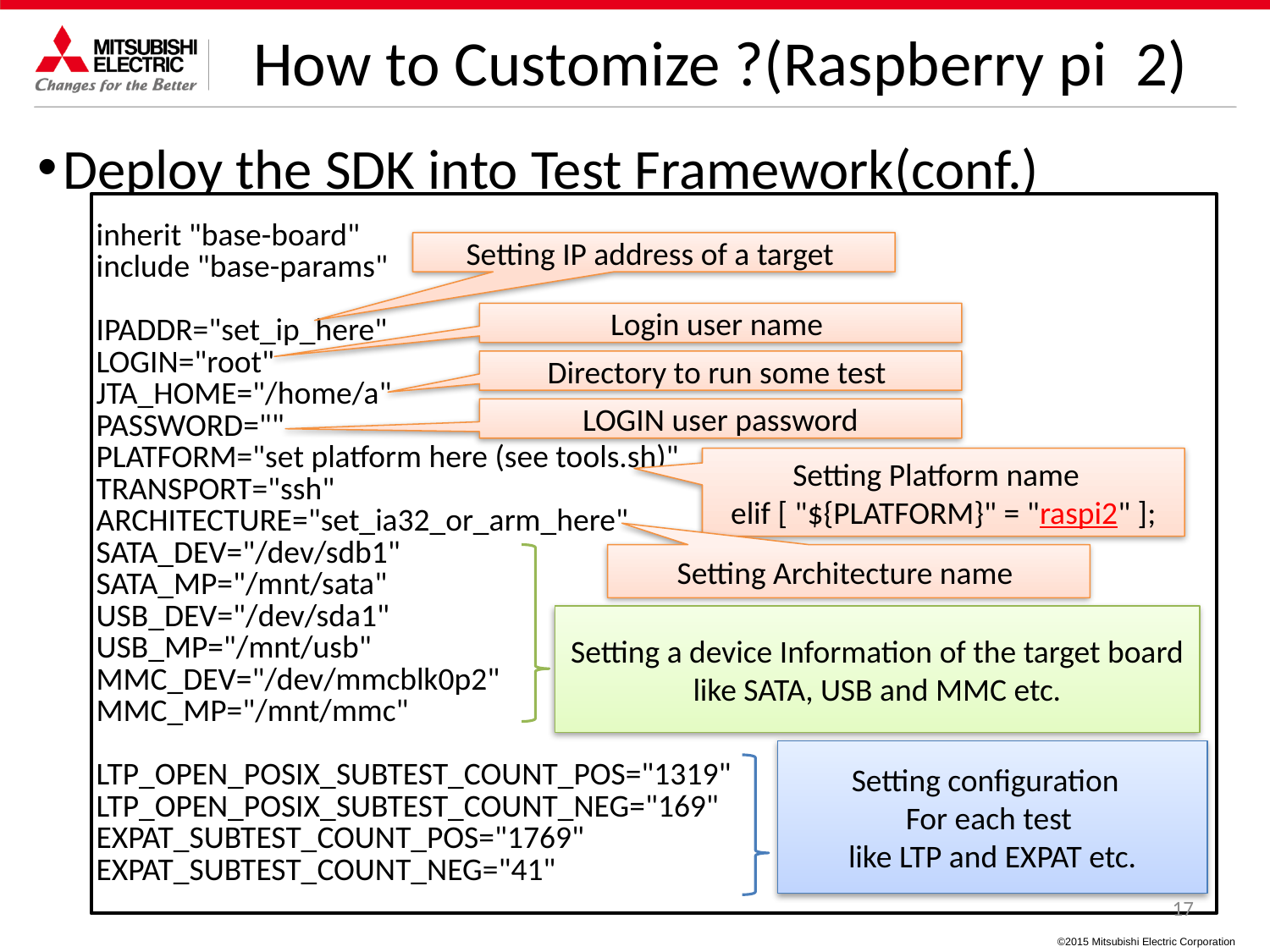

# How to Customize ?(Raspberry pi  2)
Deploy the SDK into Test Framework(conf.)
inherit "base-board"
include "base-params"

IPADDR="set_ip_here"
LOGIN="root"
JTA_HOME="/home/a"
PASSWORD=""
PLATFORM="set platform here (see tools.sh)"
TRANSPORT="ssh"
ARCHITECTURE="set_ia32_or_arm_here"
SATA_DEV="/dev/sdb1"
SATA_MP="/mnt/sata"
USB_DEV="/dev/sda1"
USB_MP="/mnt/usb"
MMC_DEV="/dev/mmcblk0p2"
MMC_MP="/mnt/mmc"

LTP_OPEN_POSIX_SUBTEST_COUNT_POS="1319"
LTP_OPEN_POSIX_SUBTEST_COUNT_NEG="169"
EXPAT_SUBTEST_COUNT_POS="1769"
EXPAT_SUBTEST_COUNT_NEG="41"
Setting IP address of a target
Login user name
Directory to run some test
LOGIN user password
Setting Platform name
elif [ "${PLATFORM}" = "raspi2" ];

Setting Architecture name
Setting a device Information of the target board
like SATA, USB and MMC etc.
Setting configuration
For each test
like LTP and EXPAT etc.

17